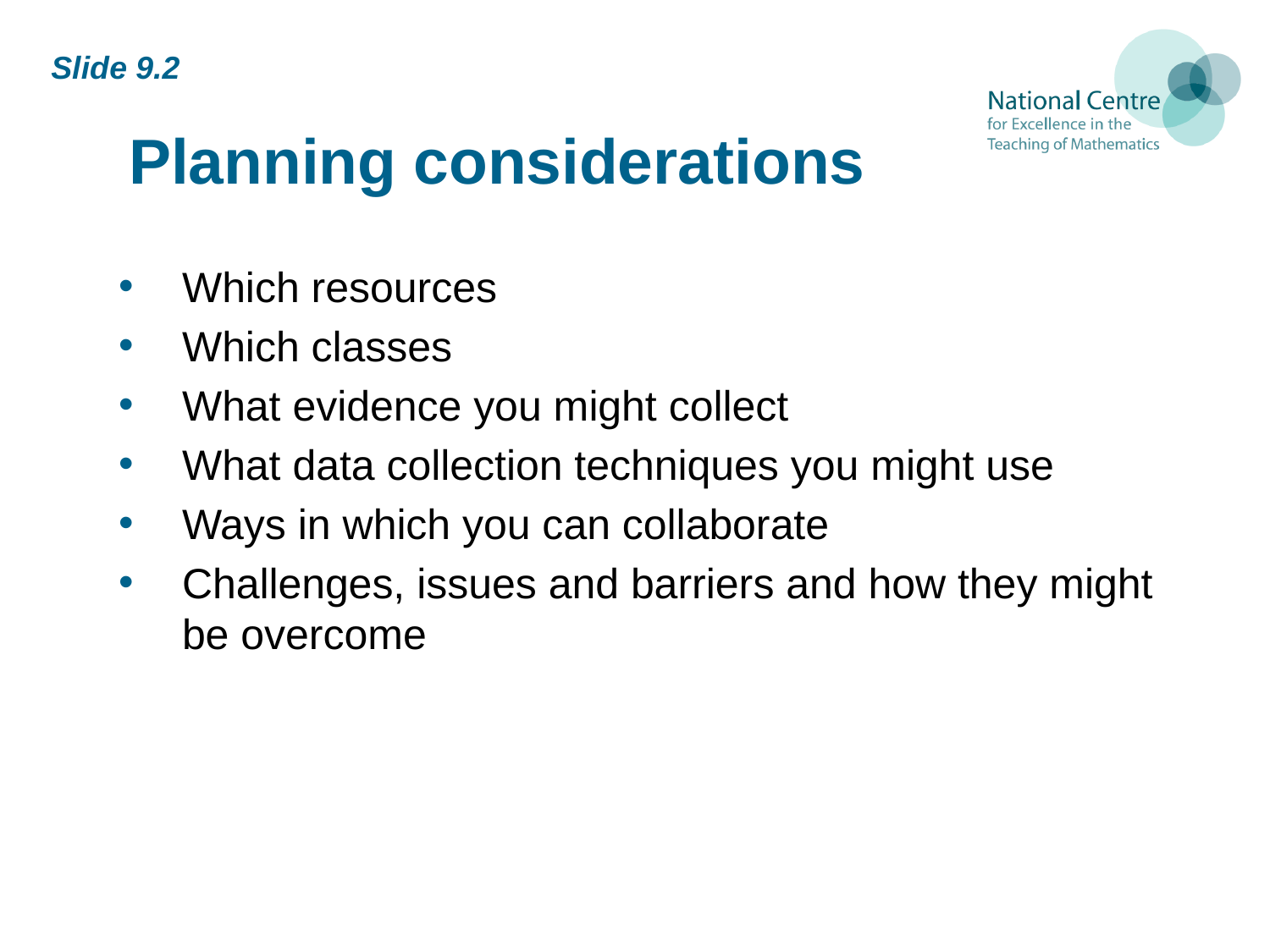

Slide 9.2
# Planning considerations
Which resources
Which classes
What evidence you might collect
What data collection techniques you might use
Ways in which you can collaborate
Challenges, issues and barriers and how they might be overcome